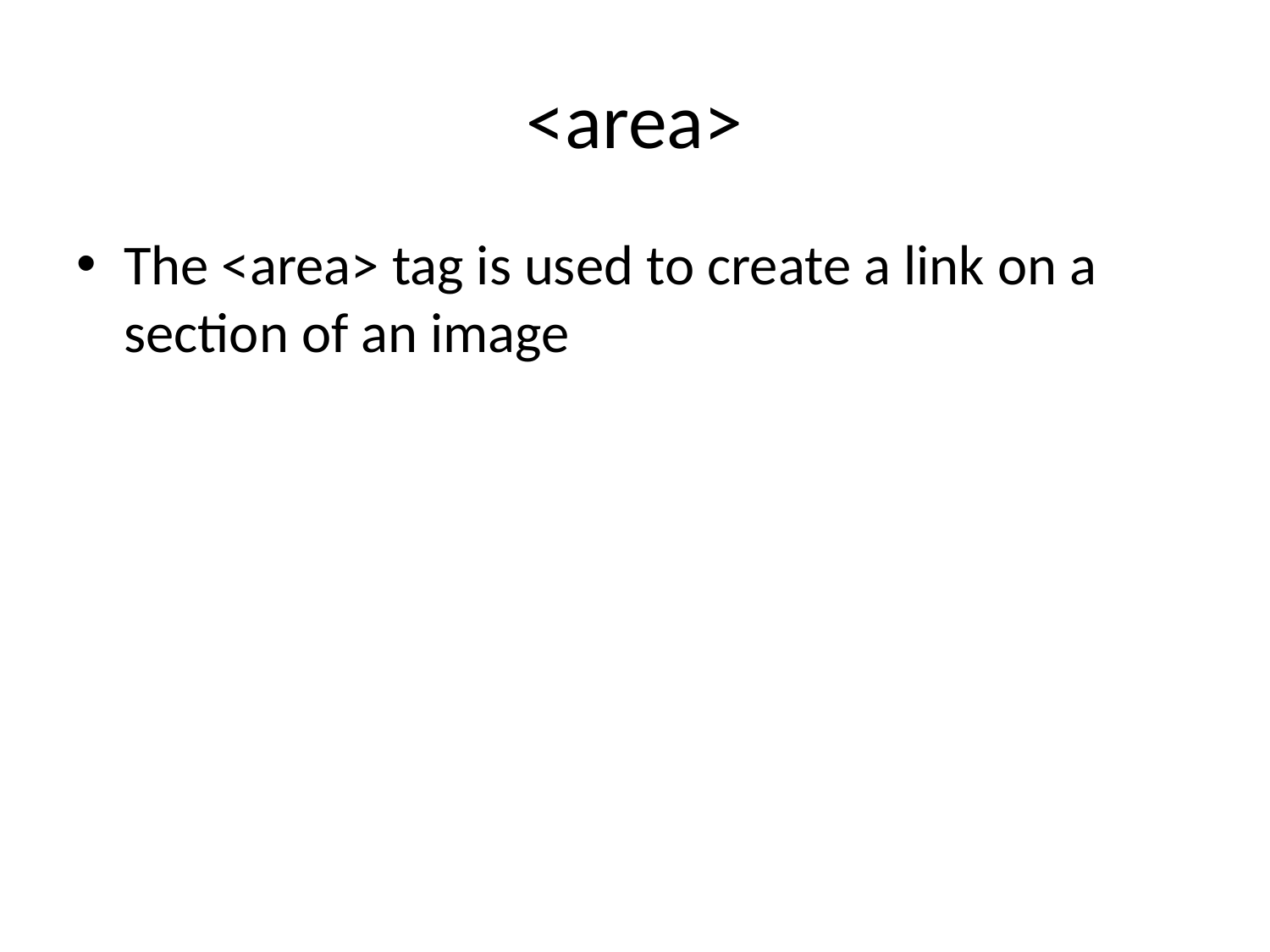

# <area>
The <area> tag is used to create a link on a section of an image